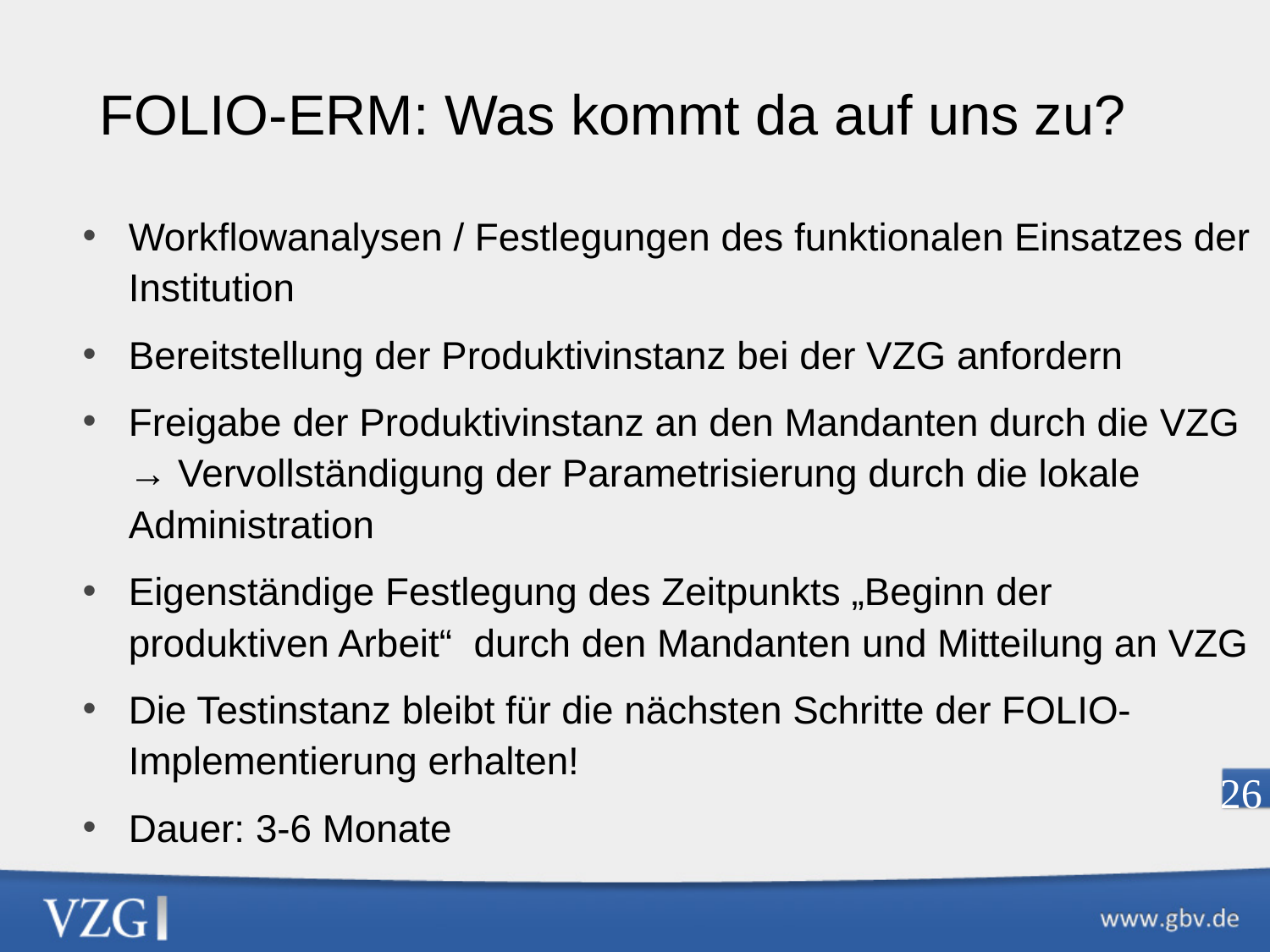

FOLIO-ERM: Was kommt da auf uns zu?

Workflowanalysen / Festlegungen des funktionalen Einsatzes der Institution
Bereitstellung der Produktivinstanz bei der VZG anfordern
Freigabe der Produktivinstanz an den Mandanten durch die VZG → Vervollständigung der Parametrisierung durch die lokale Administration
Eigenständige Festlegung des Zeitpunkts „Beginn der produktiven Arbeit“  durch den Mandanten und Mitteilung an VZG
Die Testinstanz bleibt für die nächsten Schritte der FOLIO-Implementierung erhalten!
Dauer: 3-6 Monate

26